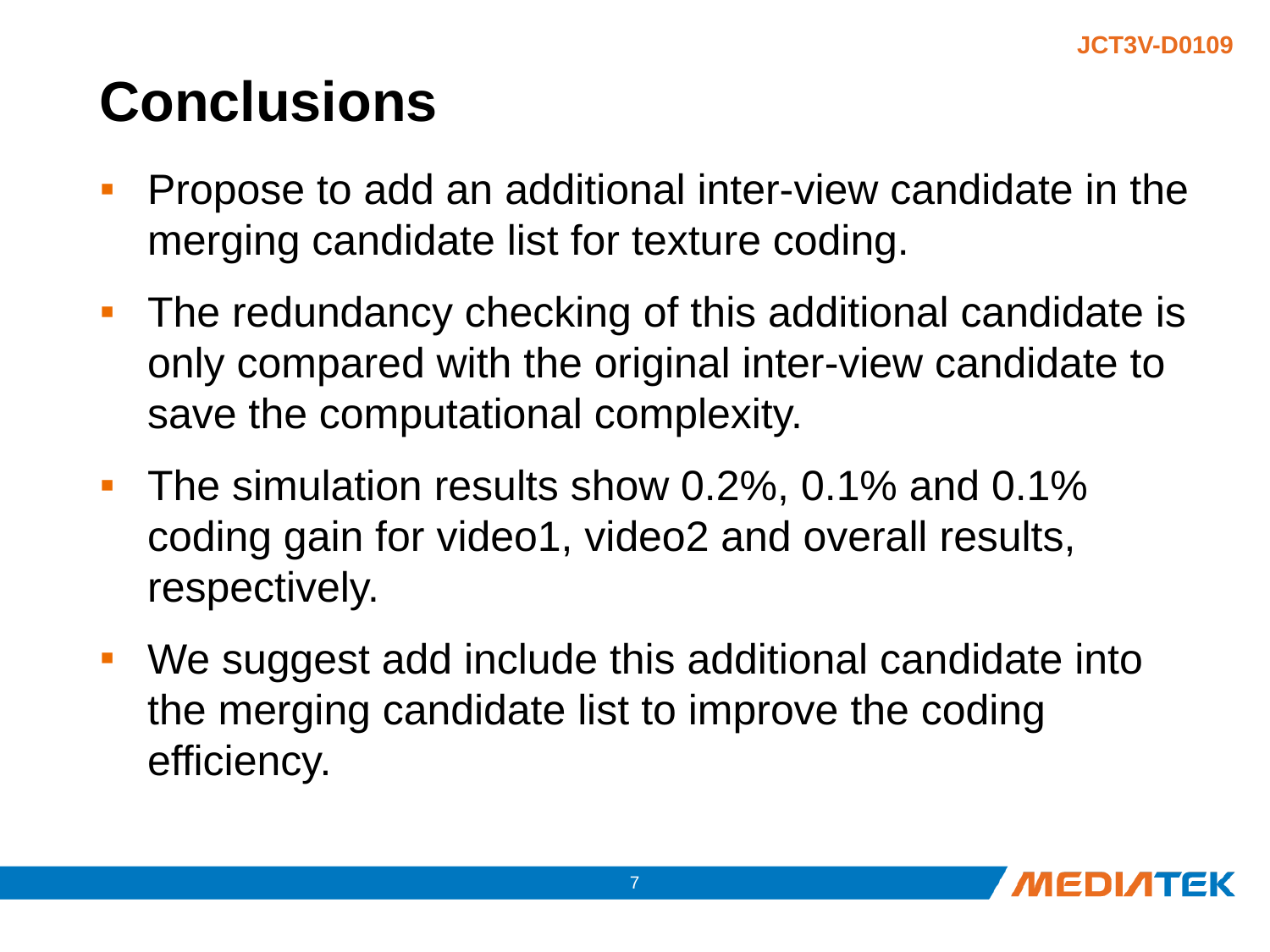

# Conclusions
Propose to add an additional inter-view candidate in the merging candidate list for texture coding.
The redundancy checking of this additional candidate is only compared with the original inter-view candidate to save the computational complexity.
The simulation results show 0.2%, 0.1% and 0.1% coding gain for video1, video2 and overall results, respectively.
We suggest add include this additional candidate into the merging candidate list to improve the coding efficiency.

7